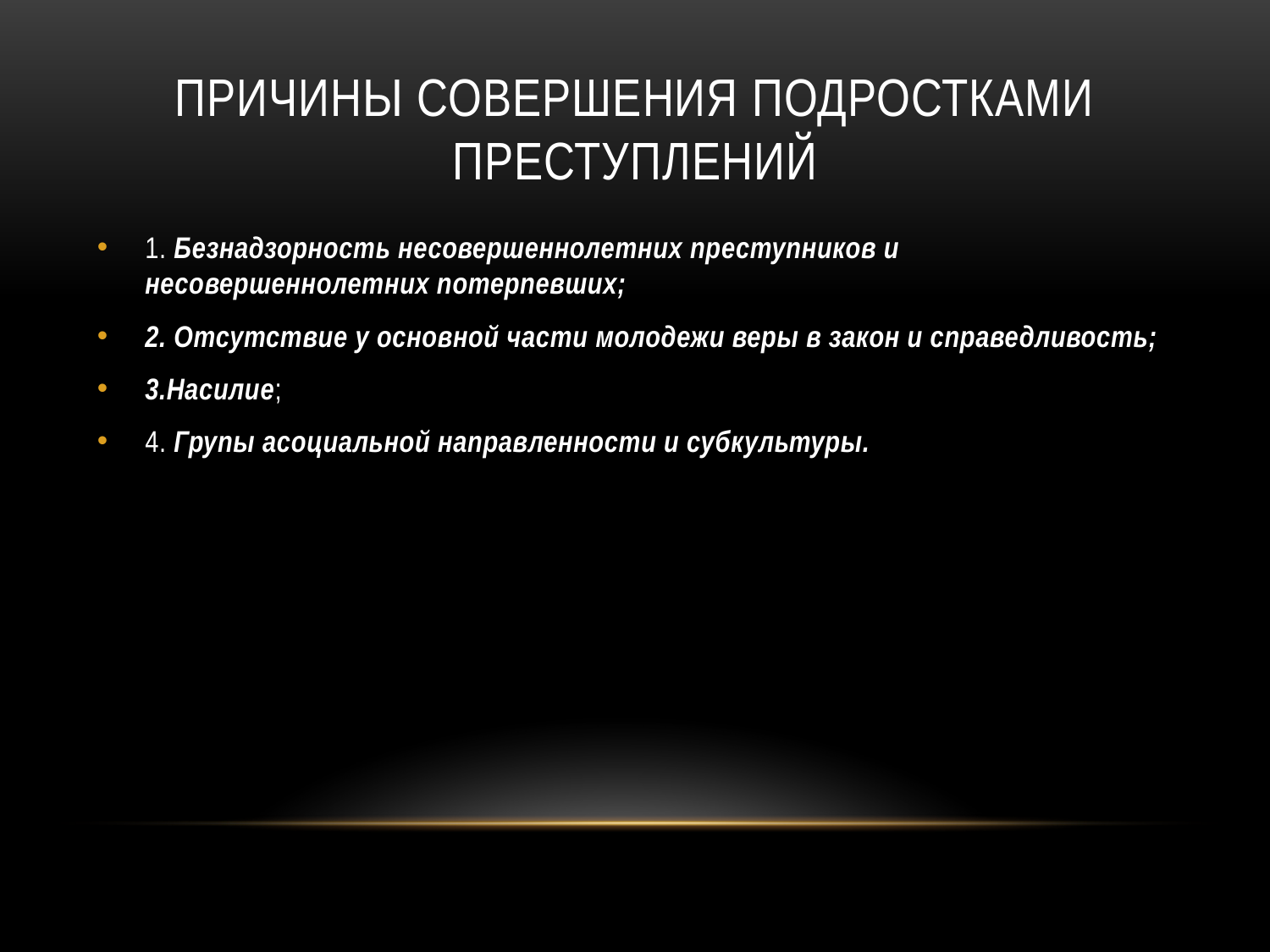

# Причины совершения подростками преступлений
1. Безнадзорность несовершеннолетних преступников и несовершеннолетних потерпевших;
2. Отсутствие у основной части молодежи веры в закон и справедливость;
3.Насилие;
4. Групы асоциальной направленности и субкультуры.